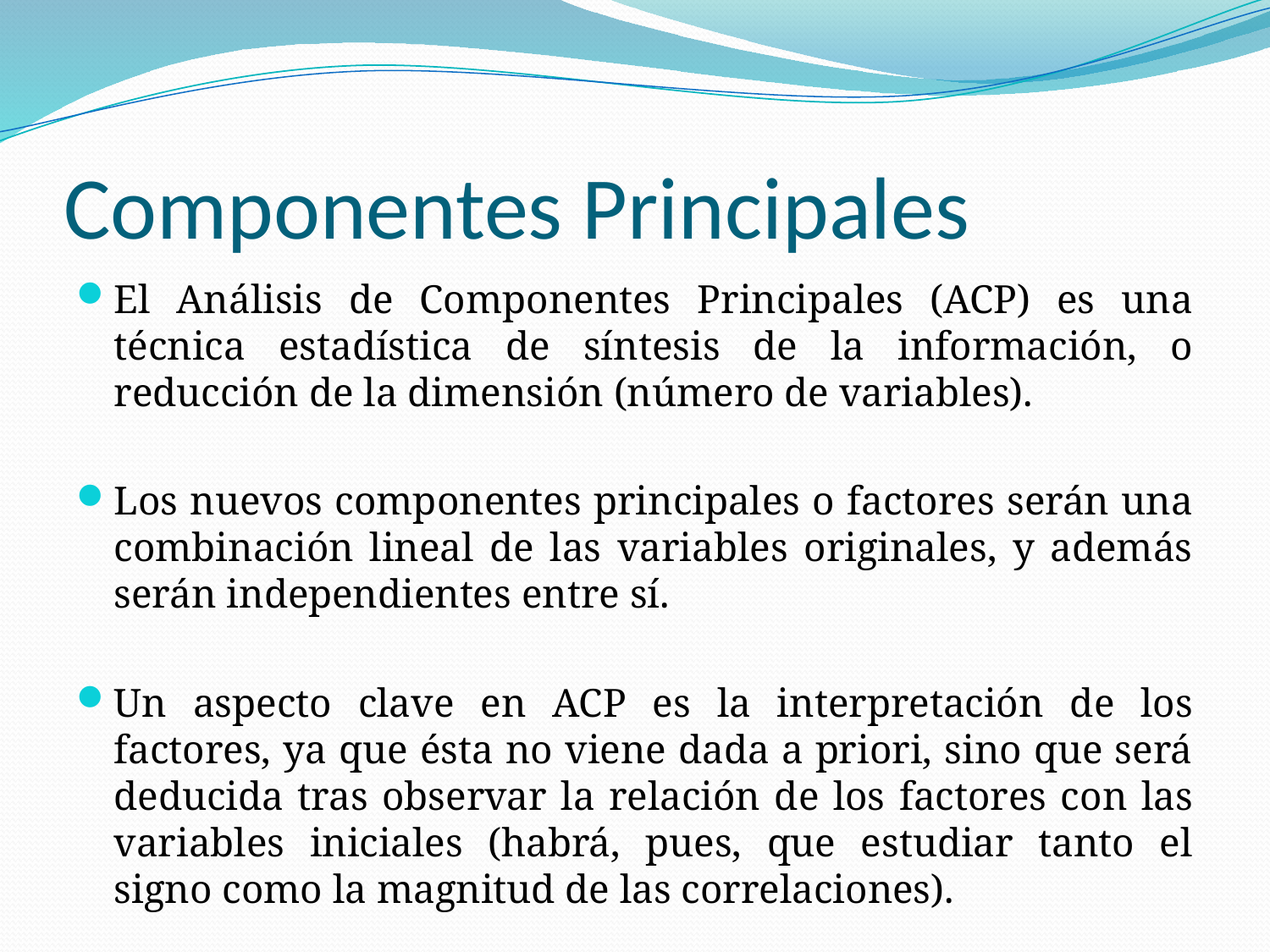

# Componentes Principales
El Análisis de Componentes Principales (ACP) es una técnica estadística de síntesis de la información, o reducción de la dimensión (número de variables).

Los nuevos componentes principales o factores serán una combinación lineal de las variables originales, y además serán independientes entre sí.

Un aspecto clave en ACP es la interpretación de los factores, ya que ésta no viene dada a priori, sino que será deducida tras observar la relación de los factores con las variables iniciales (habrá, pues, que estudiar tanto el signo como la magnitud de las correlaciones).